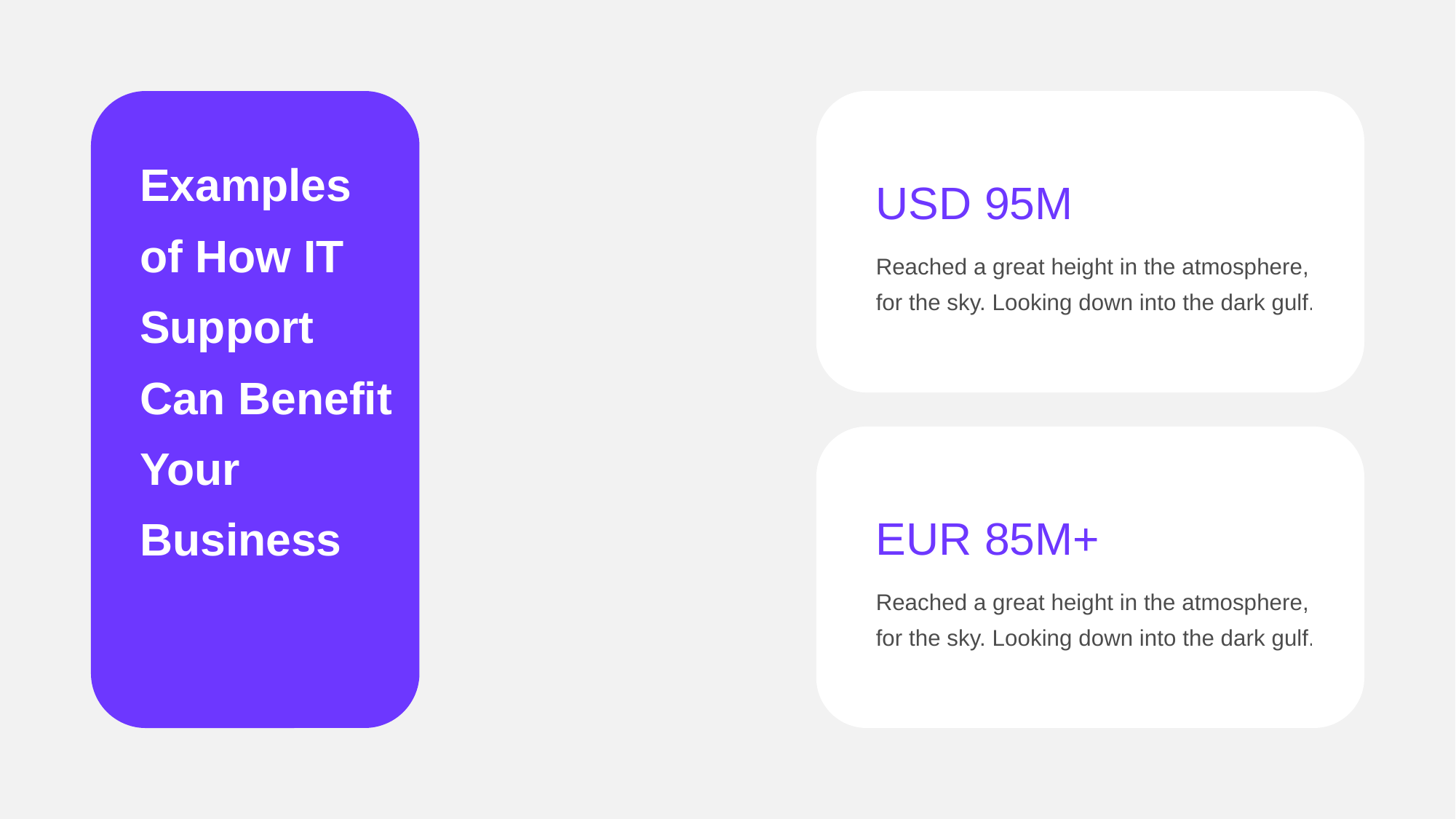

USD 95M
Reached a great height in the atmosphere, for the sky. Looking down into the dark gulf.
Examples of How IT Support Can Benefit Your Business

EUR 85M+
Reached a great height in the atmosphere, for the sky. Looking down into the dark gulf.